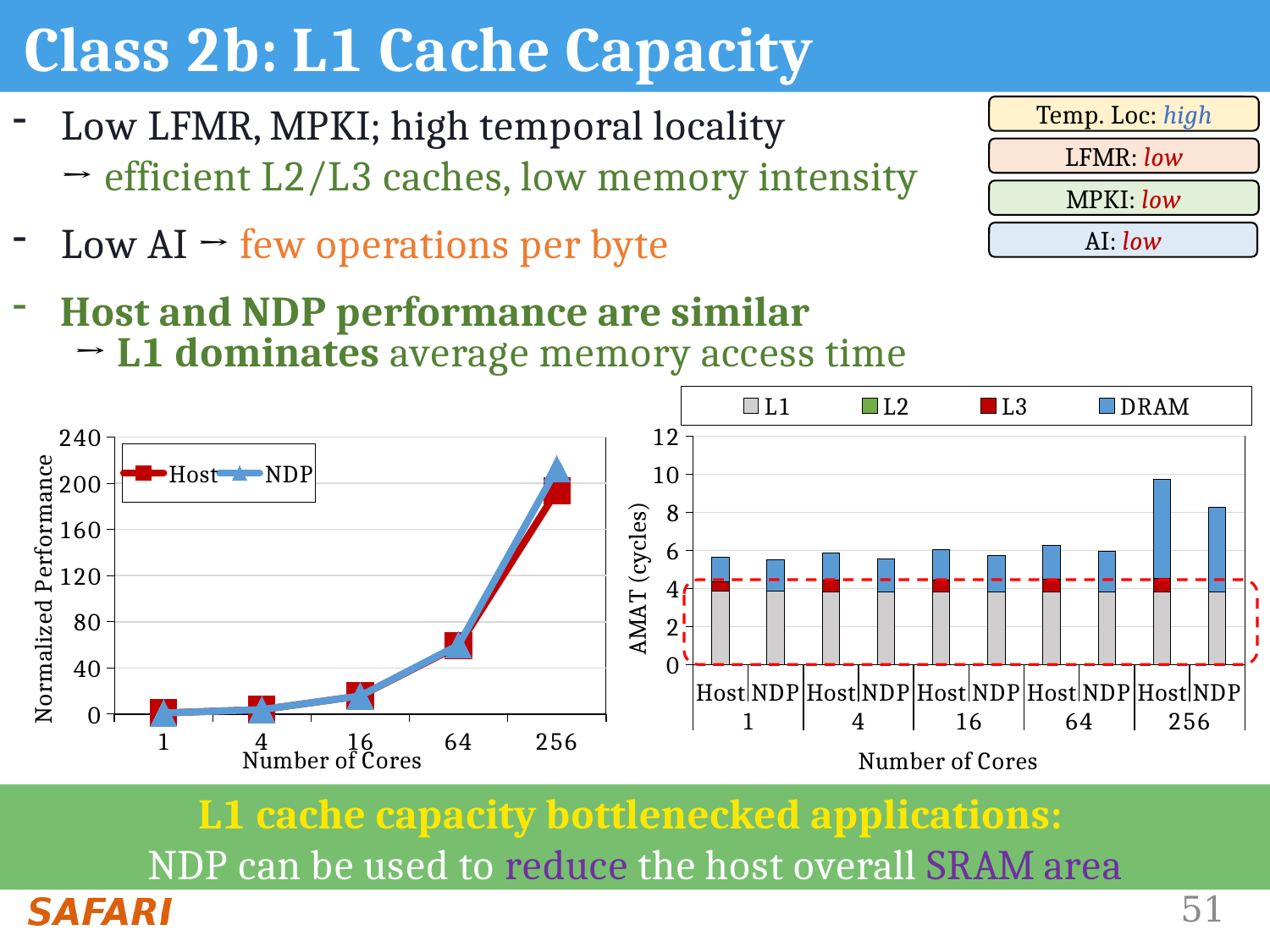

# Class 2b: L1 Cache Capacity
Low LFMR, MPKI; high temporal locality
→ efficient L2/L3 caches, low memory intensity
Low AI → few operations per byte
Host and NDP performance are similar
Temp. Loc: high
LFMR: low
MPKI: low
AI: low
→ L1 dominates average memory access time

### Chart

| Category | L1 | L2 | L3 | DRAM |
|---|---|---|---|---|
| Host | 3.85158137488 | 0.0 | 0.5055213788099753 | 1.2765043373845313 |
| NDP | 3.8527142496 | 0.0 | 0.0 | 1.6787094056582057 |
| Host | 3.83003356724 | 6.96057455782011e-05 | 0.6207620977916548 | 1.4306845681117881 |
| NDP | 3.830687916 | 0.0 | 0.0 | 1.7430063534882627 |
| Host | 3.82465333008 | 0.0001471521046032021 | 0.6342657439160059 | 1.5696532710919946 |
| NDP | 3.82556432652 | 0.0 | 0.0 | 1.9023513005069412 |
| Host | 3.8216022748 | 0.0001629751258979462 | 0.654834451094818 | 1.7777030516497965 |
| NDP | 3.82321756624 | 0.0 | 0.0 | 2.118964953133275 |
| Host | 3.81543577468 | 6.784608607424312e-06 | 0.7035251737029815 | 5.202793397334033 |
| NDP | 3.8174830756800002 | 0.0 | 0.0 | 4.433527606285196 |

### Chart

| Category | Host | NDP |
|---|---|---|
| 1 | 1.0 | 0.991904135 |
| 4 | 3.967956778 | 3.972047114 |
| 16 | 15.72995403 | 15.75475972 |
| 64 | 59.16073892 | 59.92807919 |
| 256 | 193.3658831 | 212.463755 |
L1 cache capacity bottlenecked applications:
NDP can be used to reduce the host overall SRAM area
51